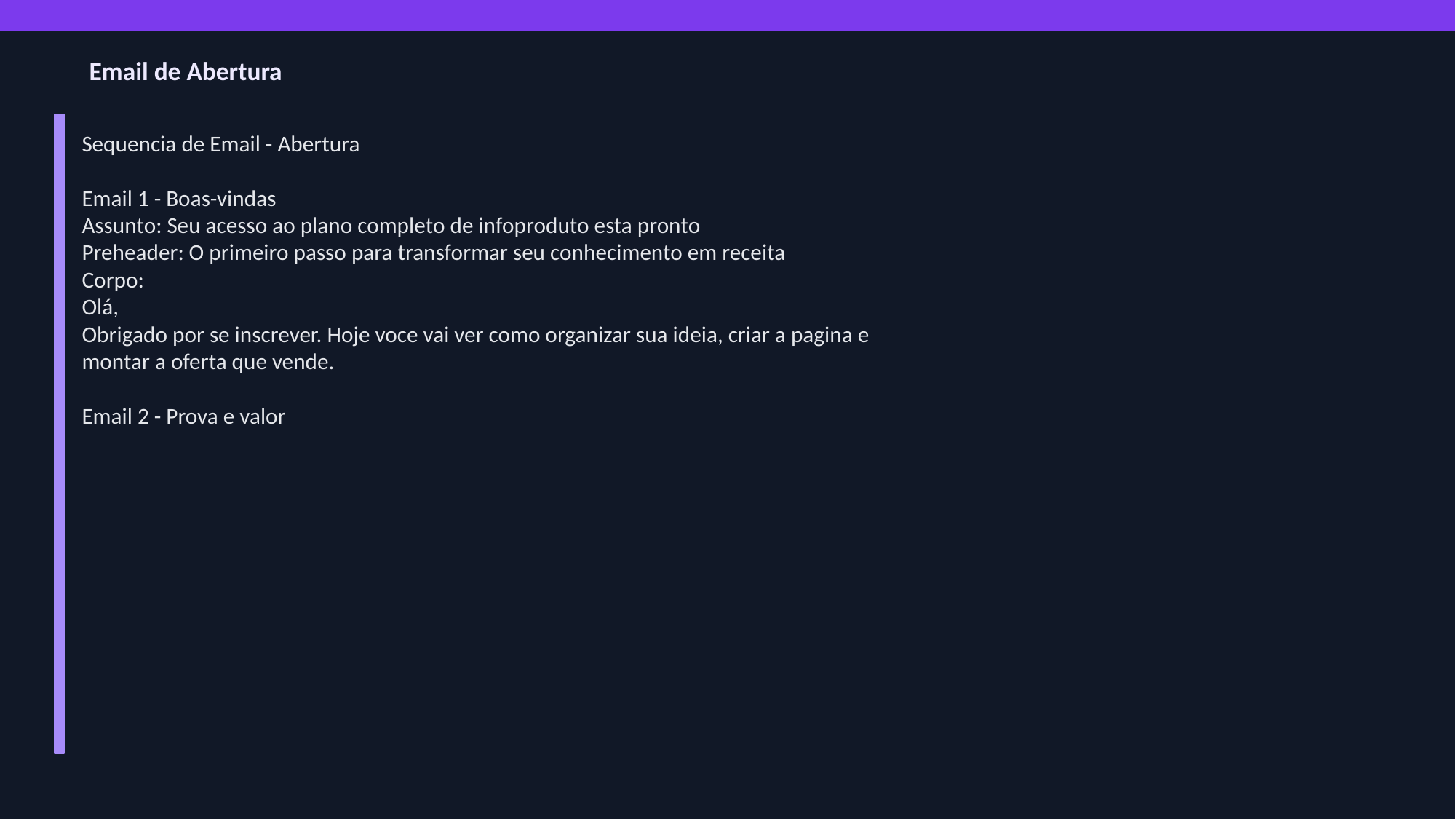

Email de Abertura

Sequencia de Email - Abertura

Email 1 - Boas-vindas
Assunto: Seu acesso ao plano completo de infoproduto esta pronto
Preheader: O primeiro passo para transformar seu conhecimento em receita
Corpo:
Olá,
Obrigado por se inscrever. Hoje voce vai ver como organizar sua ideia, criar a pagina e
montar a oferta que vende.

Email 2 - Prova e valor